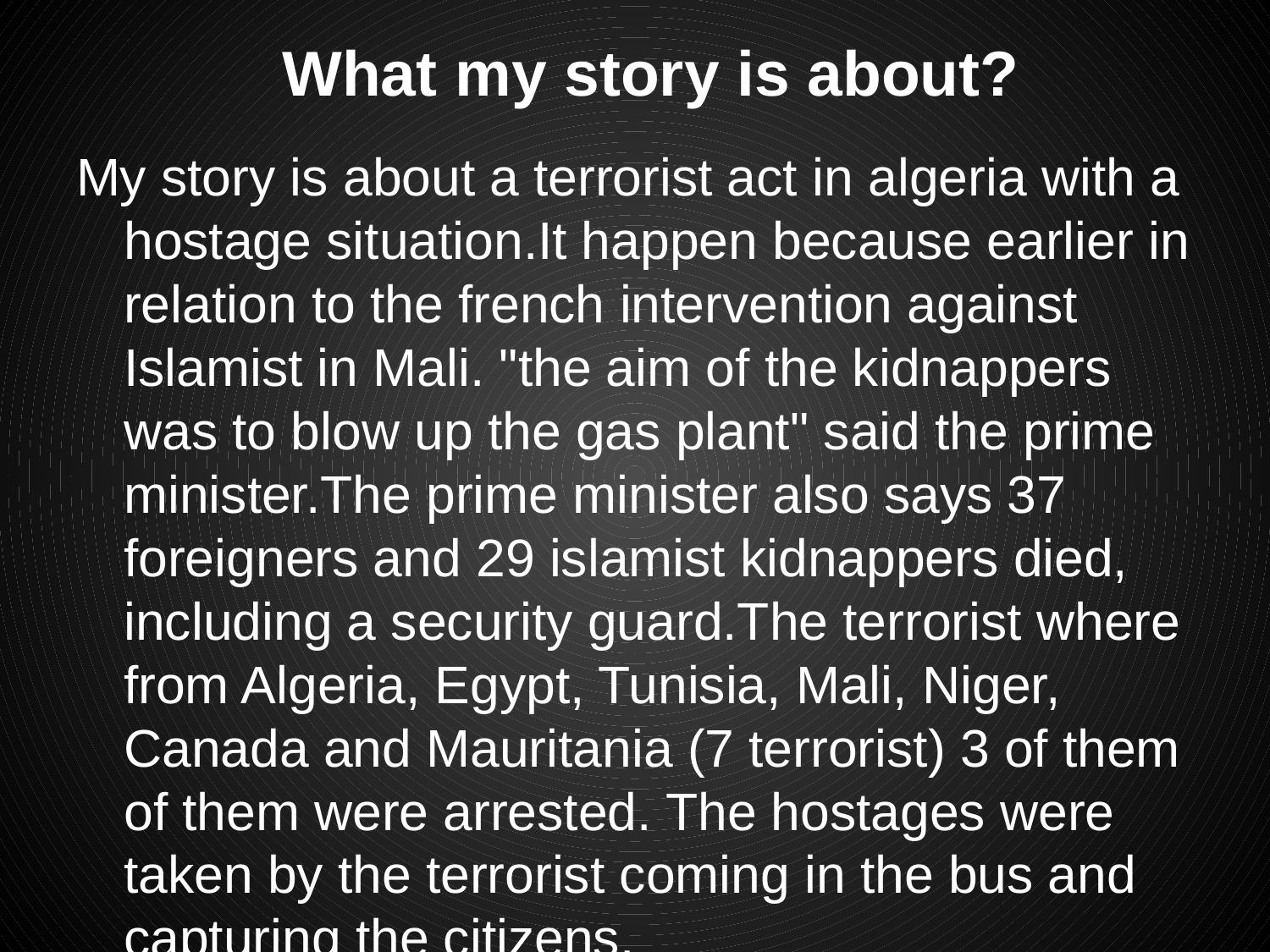

# What my story is about?
My story is about a terrorist act in algeria with a hostage situation.It happen because earlier in relation to the french intervention against Islamist in Mali. "the aim of the kidnappers was to blow up the gas plant" said the prime minister.The prime minister also says 37 foreigners and 29 islamist kidnappers died, including a security guard.The terrorist where from Algeria, Egypt, Tunisia, Mali, Niger, Canada and Mauritania (7 terrorist) 3 of them of them were arrested. The hostages were taken by the terrorist coming in the bus and capturing the citizens.